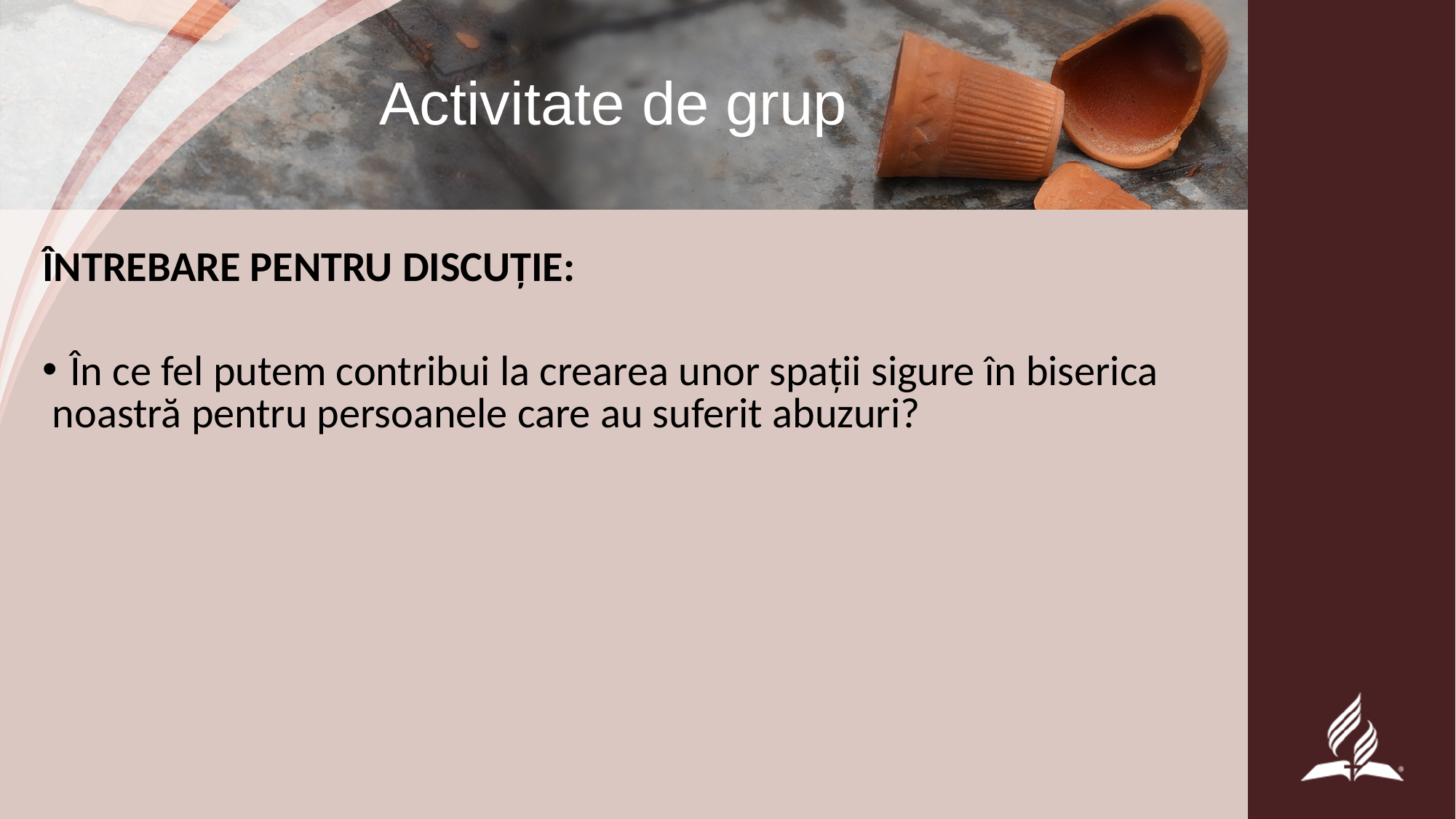

# Activitate de grup
ÎNTREBARE PENTRU DISCUȚIE:

În ce fel putem contribui la crearea unor spații sigure în biserica
 noastră pentru persoanele care au suferit abuzuri?